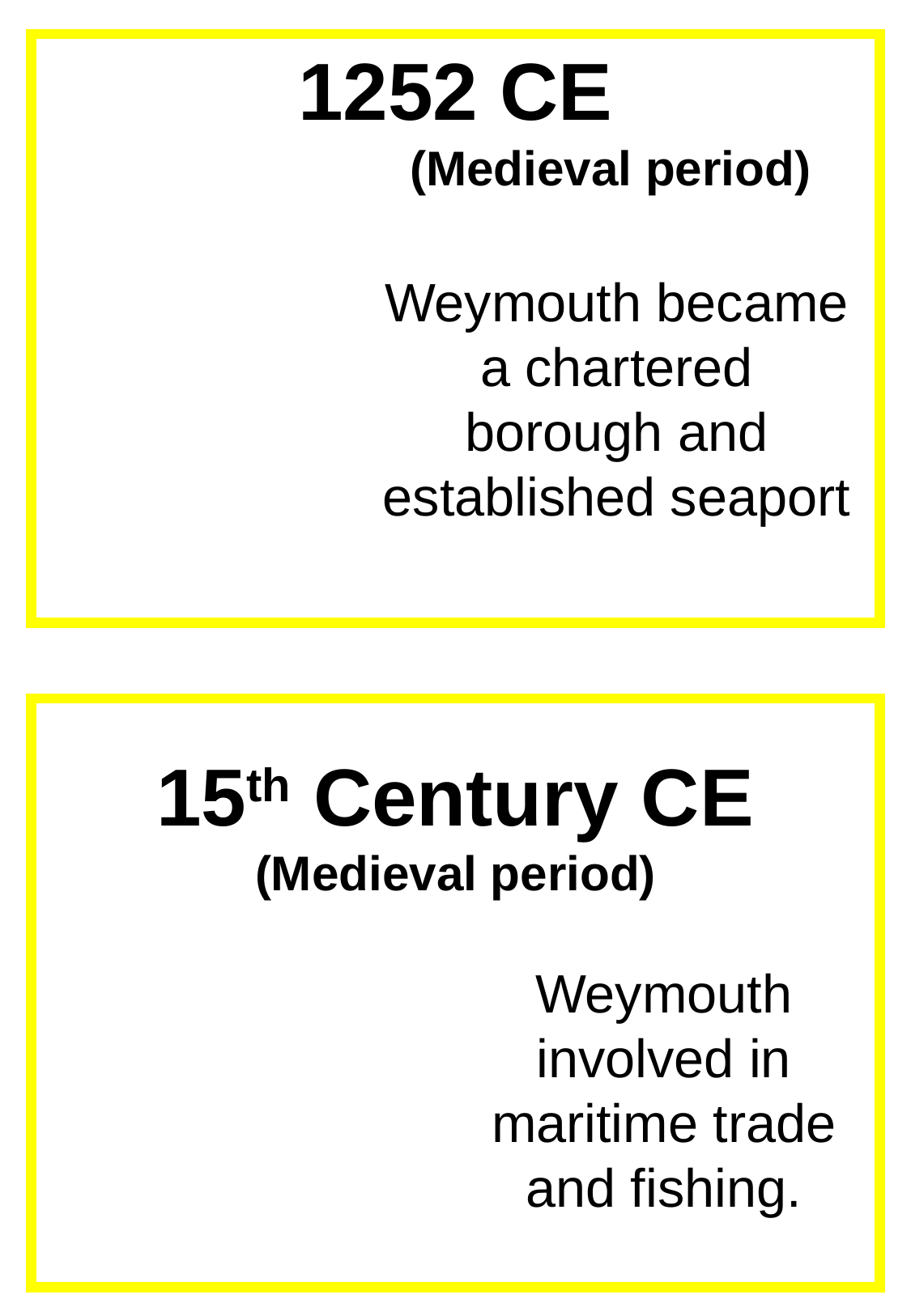

1252 CE
(Medieval period)

Weymouth became a chartered borough and established seaport

15th Century CE
(Medieval period)

Weymouth involved in maritime trade and fishing.